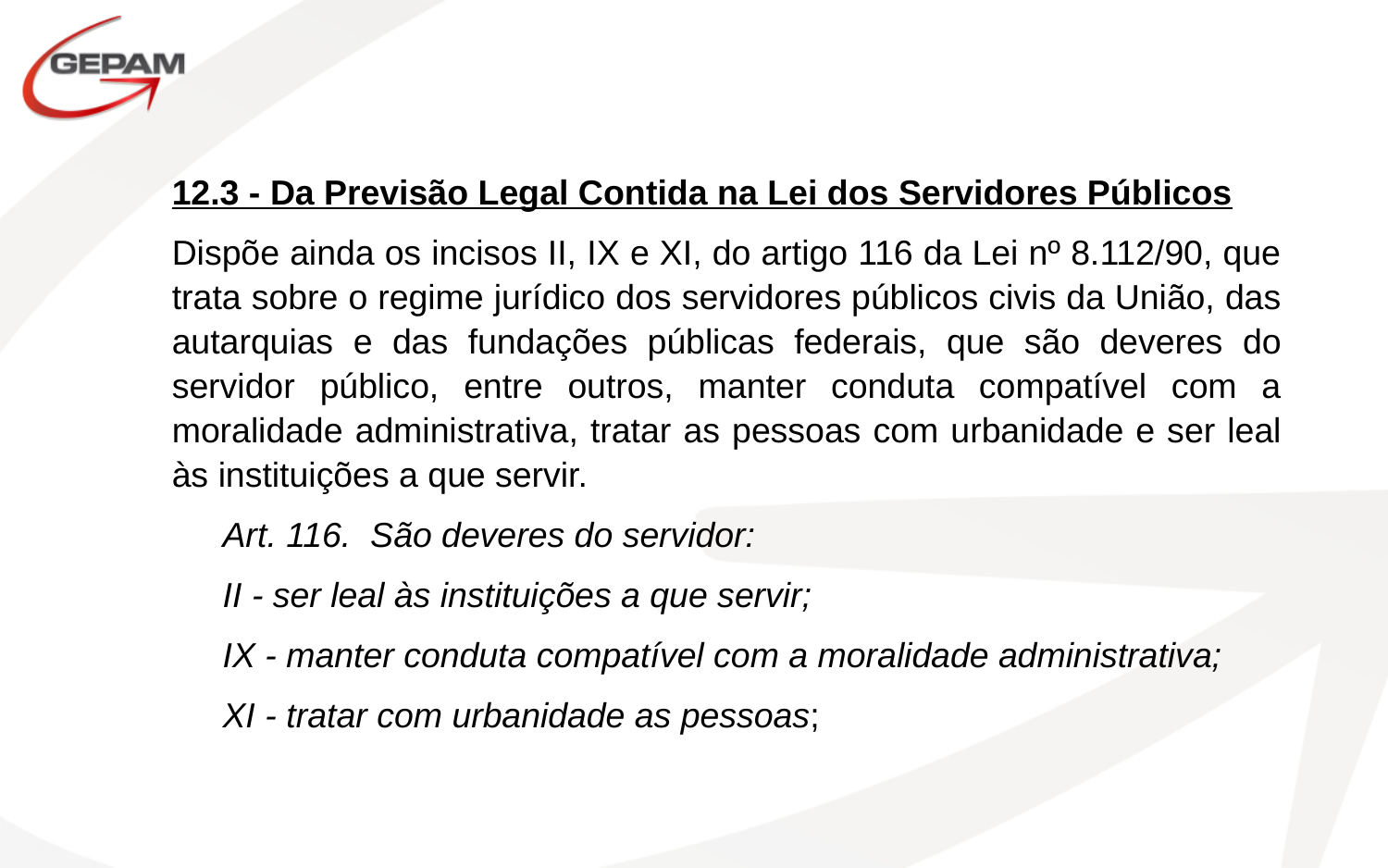

12.3 - Da Previsão Legal Contida na Lei dos Servidores Públicos
Dispõe ainda os incisos II, IX e XI, do artigo 116 da Lei nº 8.112/90, que trata sobre o regime jurídico dos servidores públicos civis da União, das autarquias e das fundações públicas federais, que são deveres do servidor público, entre outros, manter conduta compatível com a moralidade administrativa, tratar as pessoas com urbanidade e ser leal às instituições a que servir.
Art. 116.  São deveres do servidor:
II - ser leal às instituições a que servir;
IX - manter conduta compatível com a moralidade administrativa;
XI - tratar com urbanidade as pessoas;